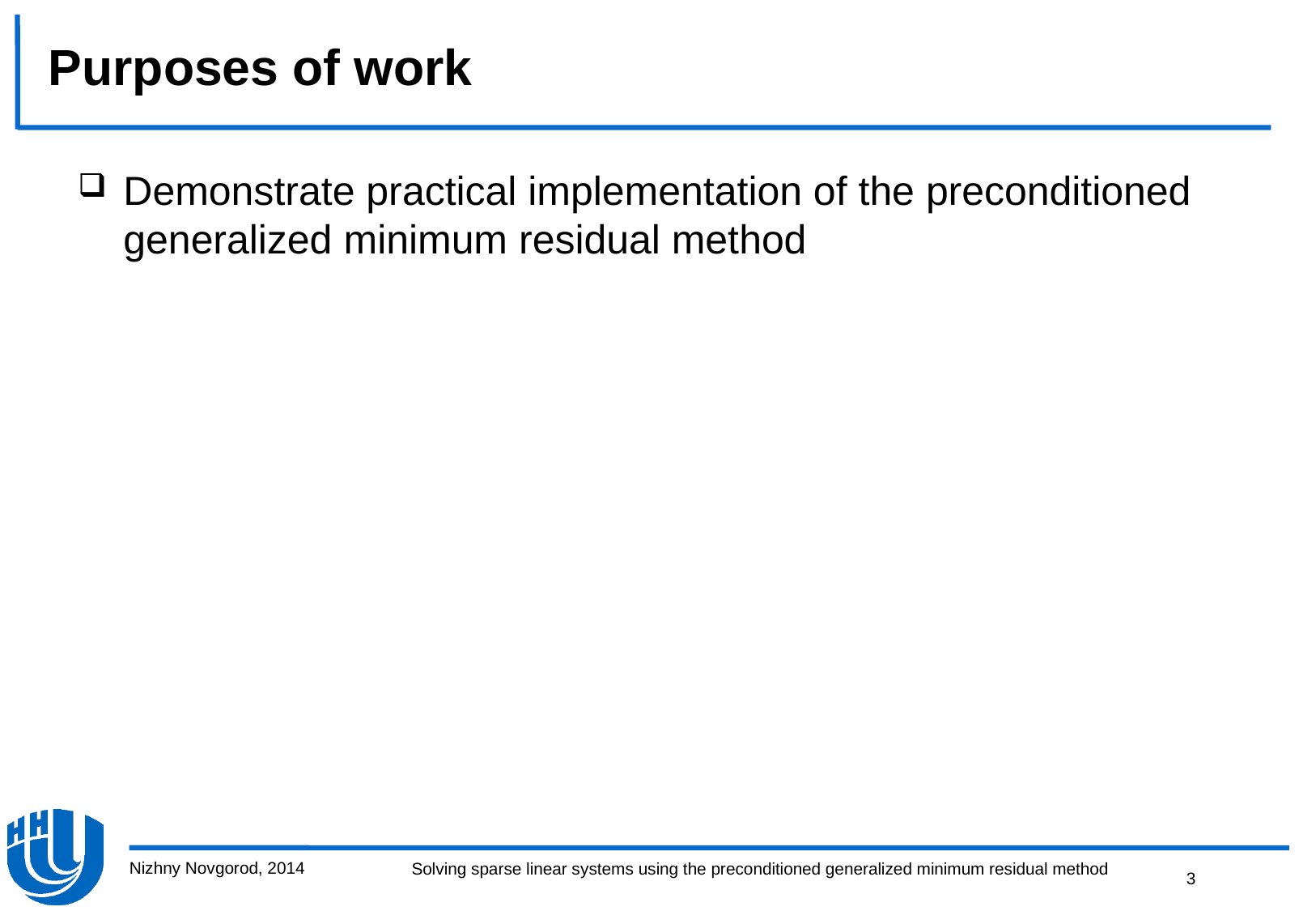

# Purposes of work
Demonstrate practical implementation of the preconditioned generalized minimum residual method
Nizhny Novgorod, 2014
3
Solving sparse linear systems using the preconditioned generalized minimum residual method